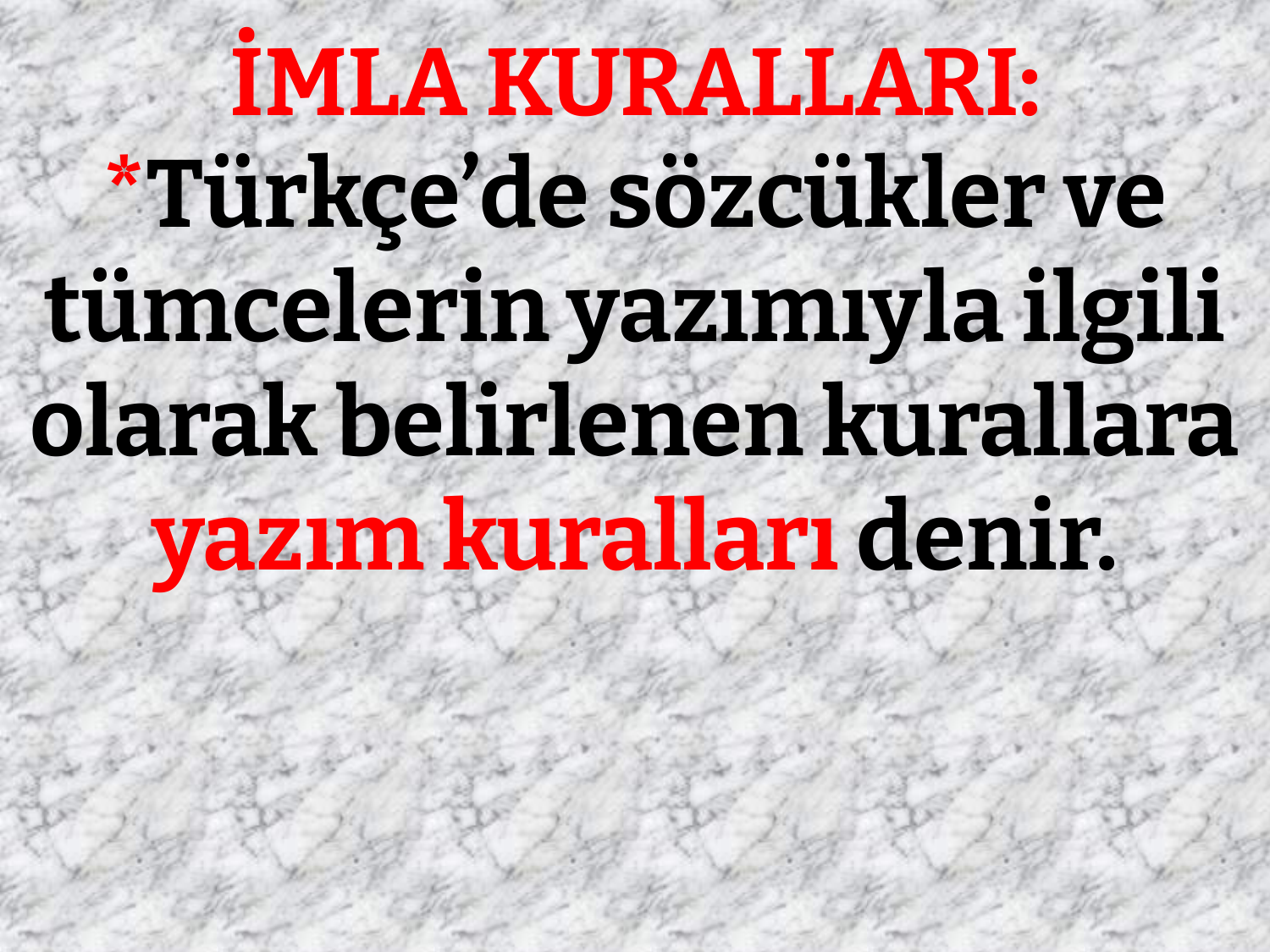

İMLA KURALLARI:
*Türkçe’de sözcükler ve tümcelerin yazımıyla ilgili olarak belirlenen kurallara yazım kuralları denir.